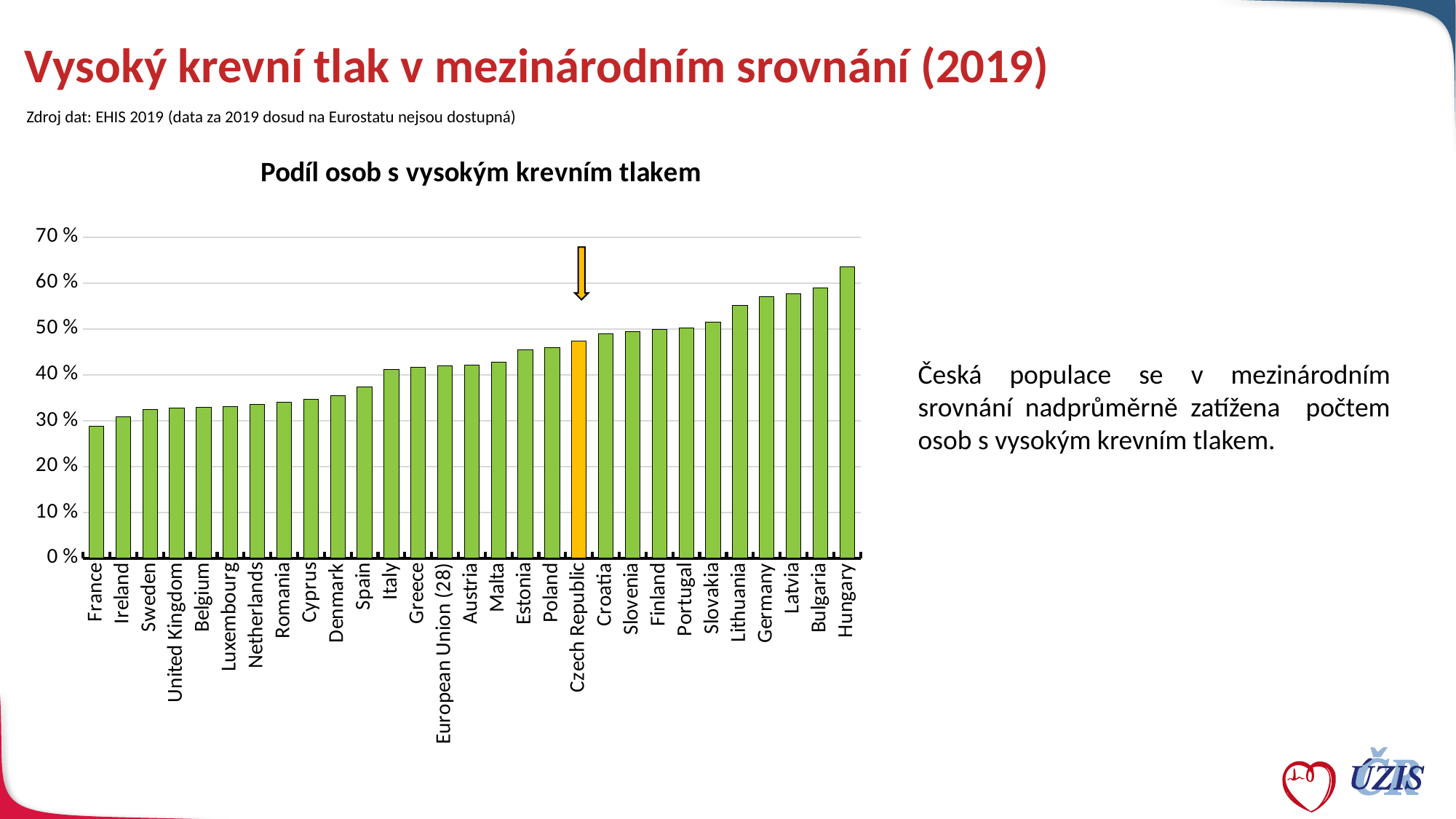

# Vysoký krevní tlak v mezinárodním srovnání (2019)
Zdroj dat: EHIS 2019 (data za 2019 dosud na Eurostatu nejsou dostupná)

### Chart: Podíl osob s vysokým krevním tlakem

| Category | celkem | Column1 | Column2 |
|---|---|---|---|
| France | 28.8 | None | None |
| Ireland | 30.9 | None | None |
| Sweden | 32.4 | None | None |
| United Kingdom | 32.7 | None | None |
| Belgium | 32.9 | None | None |
| Luxembourg | 33.0 | None | None |
| Netherlands | 33.6 | None | None |
| Romania | 34.0 | None | None |
| Cyprus | 34.7 | None | None |
| Denmark | 35.4 | None | None |
| Spain | 37.400000000000006 | None | None |
| Italy | 41.2 | None | None |
| Greece | 41.6 | None | None |
| European Union (28) | 41.9 | None | None |
| Austria | 42.2 | None | None |
| Malta | 42.8 | None | None |
| Estonia | 45.400000000000006 | None | None |
| Poland | 45.9 | None | None |
| Czech Republic | 47.4 | None | None |
| Croatia | 49.0 | None | None |
| Slovenia | 49.5 | None | None |
| Finland | 49.9 | None | None |
| Portugal | 50.2 | None | None |
| Slovakia | 51.5 | None | None |
| Lithuania | 55.1 | None | None |
| Germany | 57.0 | None | None |
| Latvia | 57.599999999999994 | None | None |
| Bulgaria | 59.0 | None | None |
| Hungary | 63.6 | None | None |
Česká populace se v mezinárodním srovnání nadprůměrně zatížena  počtem osob s vysokým krevním tlakem.